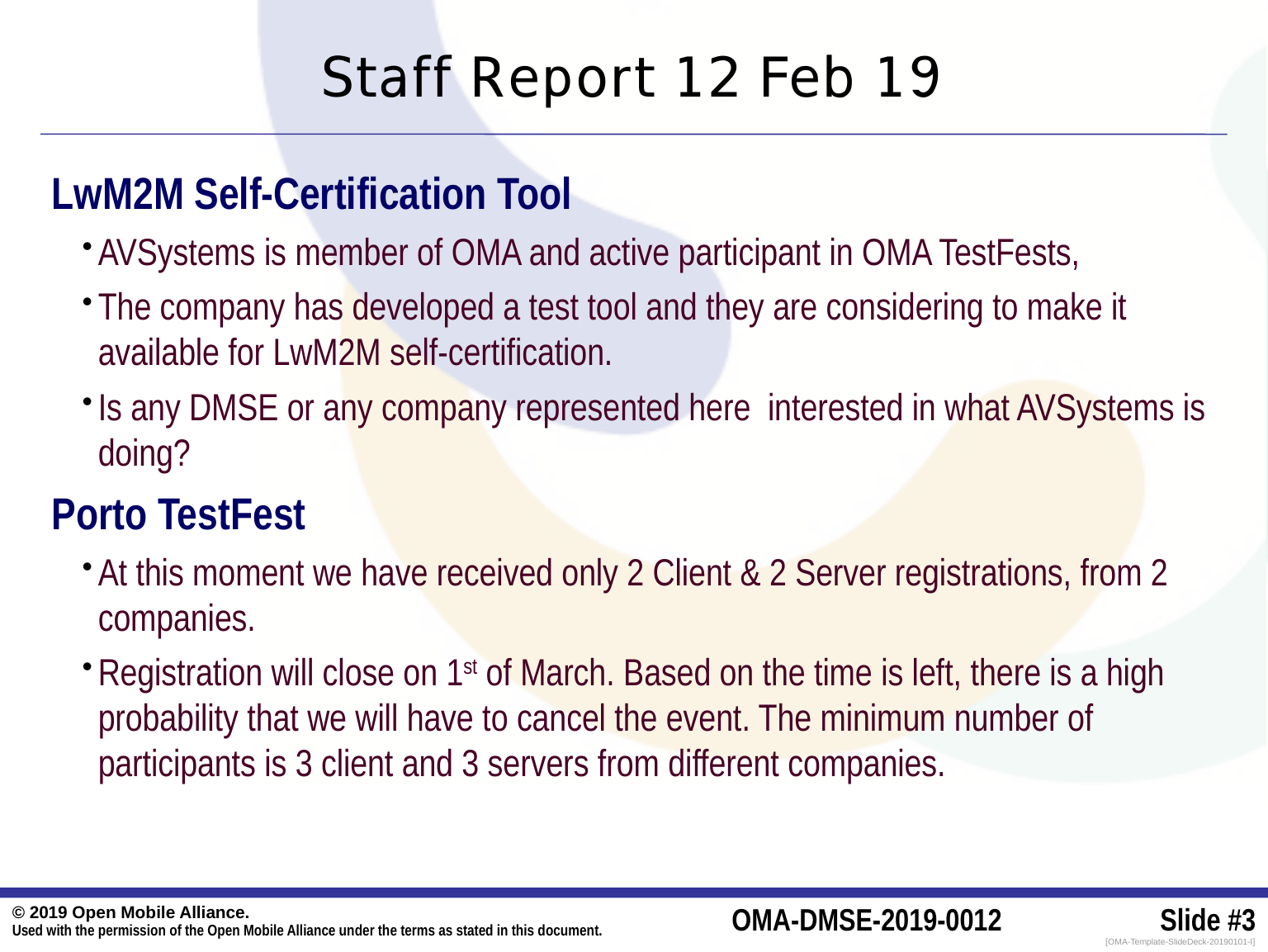

# Staff Report 12 Feb 19
LwM2M Self-Certification Tool
AVSystems is member of OMA and active participant in OMA TestFests,
The company has developed a test tool and they are considering to make it available for LwM2M self-certification.
Is any DMSE or any company represented here  interested in what AVSystems is doing?
Porto TestFest
At this moment we have received only 2 Client & 2 Server registrations, from 2 companies.
Registration will close on 1st of March. Based on the time is left, there is a high probability that we will have to cancel the event. The minimum number of participants is 3 client and 3 servers from different companies.